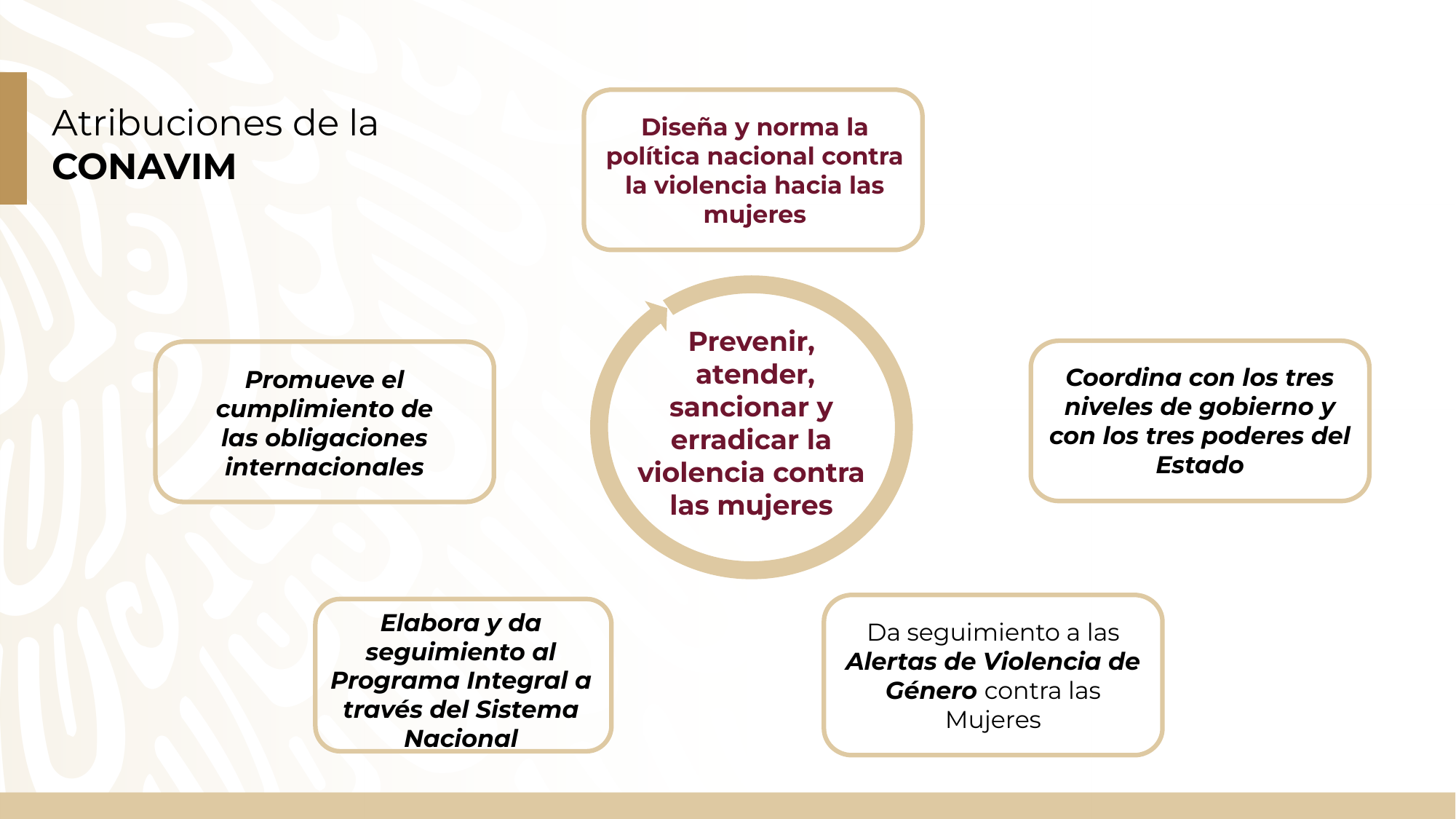

Atribuciones de la
CONAVIM
Diseña y norma la política nacional contra la violencia hacia las mujeres
Prevenir,
 atender, sancionar y erradicar la violencia contra las mujeres
Coordina con los tres niveles de gobierno y con los tres poderes del Estado
Promueve el cumplimiento de las obligaciones internacionales

Da seguimiento a las Alertas de Violencia de Género contra las Mujeres
Elabora y da seguimiento al Programa Integral a través del Sistema Nacional